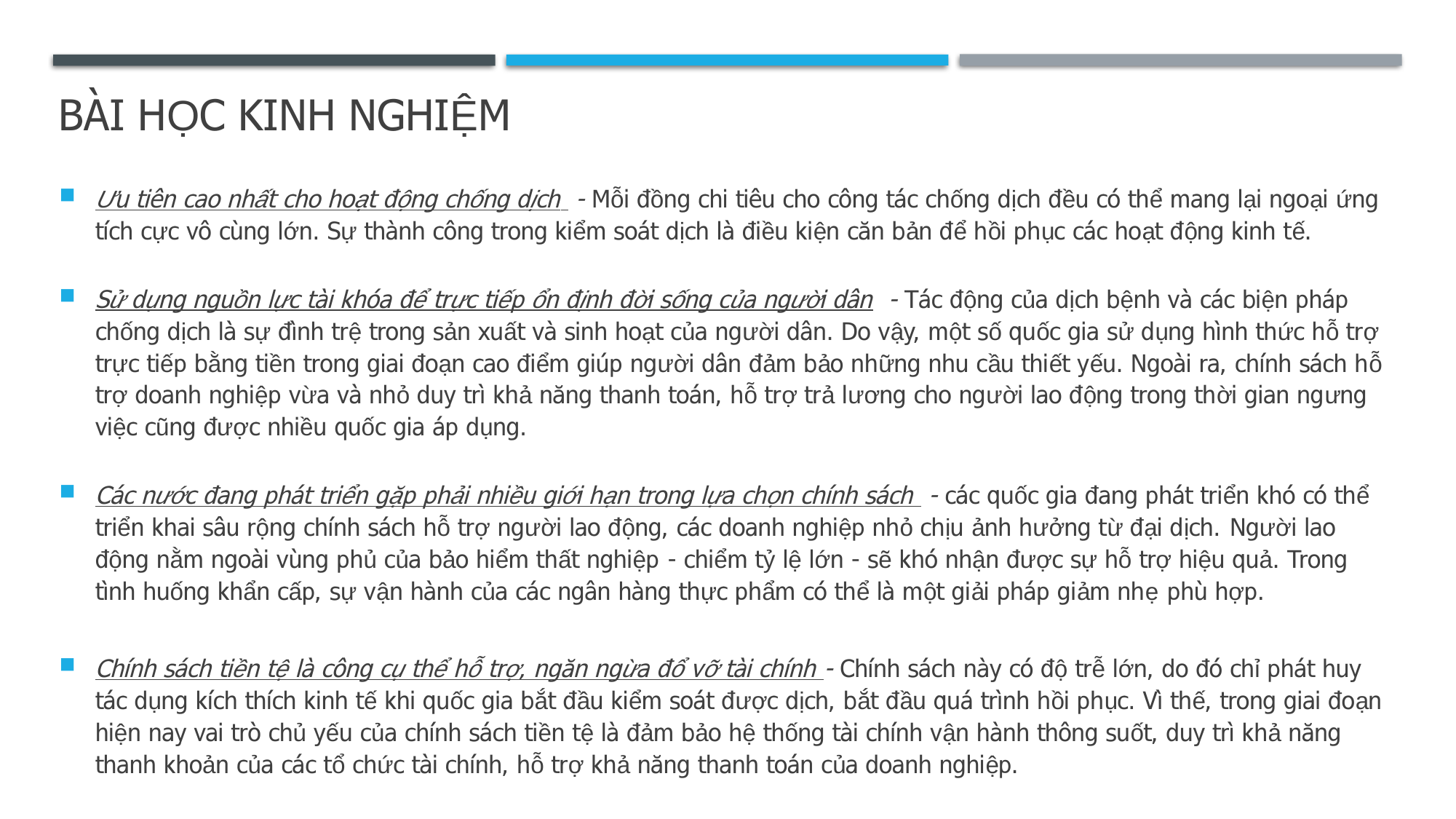

# Bài học kinh nghiệm
Ưu tiên cao nhất cho hoạt động chống dịch  - Mỗi đồng chi tiêu cho công tác chống dịch đều có thể mang lại ngoại ứng tích cực vô cùng lớn. Sự thành công trong kiểm soát dịch là điều kiện căn bản để hồi phục các hoạt động kinh tế.
Sử dụng nguồn lực tài khóa để trực tiếp ổn định đời sống của người dân  - Tác động của dịch bệnh và các biện pháp chống dịch là sự đình trệ trong sản xuất và sinh hoạt của người dân. Do vậy, một số quốc gia sử dụng hình thức hỗ trợ trực tiếp bằng tiền trong giai đoạn cao điểm giúp người dân đảm bảo những nhu cầu thiết yếu. Ngoài ra, chính sách hỗ trợ doanh nghiệp vừa và nhỏ duy trì khả năng thanh toán, hỗ trợ trả lương cho người lao động trong thời gian ngưng việc cũng được nhiều quốc gia áp dụng.
Các nước đang phát triển gặp phải nhiều giới hạn trong lựa chọn chính sách  - các quốc gia đang phát triển khó có thể triển khai sâu rộng chính sách hỗ trợ người lao động, các doanh nghiệp nhỏ chịu ảnh hưởng từ đại dịch. Người lao động nằm ngoài vùng phủ của bảo hiểm thất nghiệp - chiểm tỷ lệ lớn - sẽ khó nhận được sự hỗ trợ hiệu quả. Trong tình huống khẩn cấp, sự vận hành của các ngân hàng thực phẩm có thể là một giải pháp giảm nhẹ phù hợp.
Chính sách tiền tệ là công cụ thể hỗ trợ, ngăn ngừa đổ vỡ tài chính - Chính sách này có độ trễ lớn, do đó chỉ phát huy tác dụng kích thích kinh tế khi quốc gia bắt đầu kiểm soát được dịch, bắt đầu quá trình hồi phục. Vì thế, trong giai đoạn hiện nay vai trò chủ yếu của chính sách tiền tệ là đảm bảo hệ thống tài chính vận hành thông suốt, duy trì khả năng thanh khoản của các tổ chức tài chính, hỗ trợ khả năng thanh toán của doanh nghiệp.